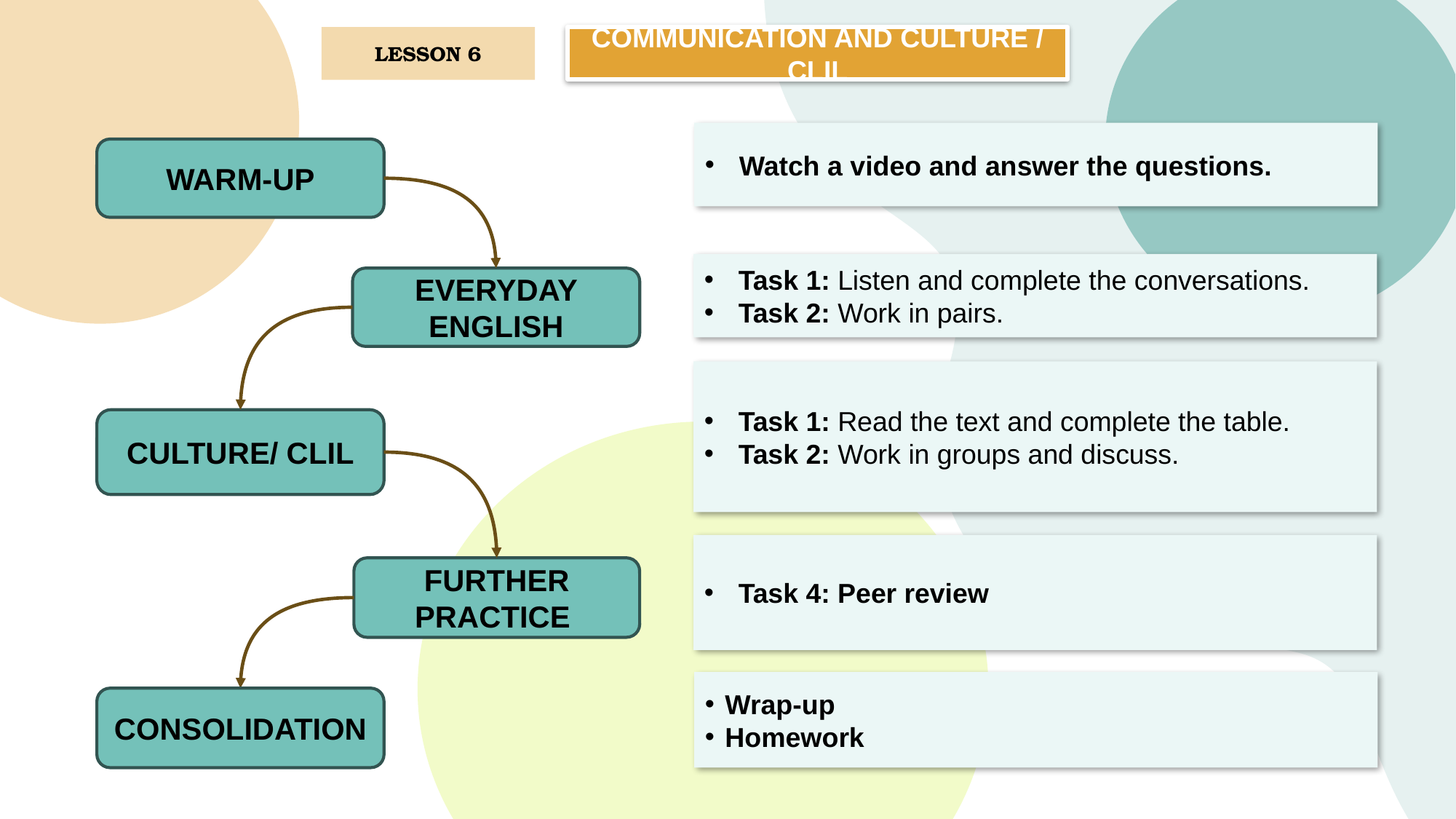

LESSON 6
COMMUNICATION AND CULTURE / CLIL
Watch a video and answer the questions.
WARM-UP
Task 1: Listen and complete the conversations.
Task 2: Work in pairs.
EVERYDAY ENGLISH
Task 1: Read the text and complete the table.
Task 2: Work in groups and discuss.
CULTURE/ CLIL

Task 4: Peer review

FURTHER PRACTICE
Wrap-up
Homework
CONSOLIDATION